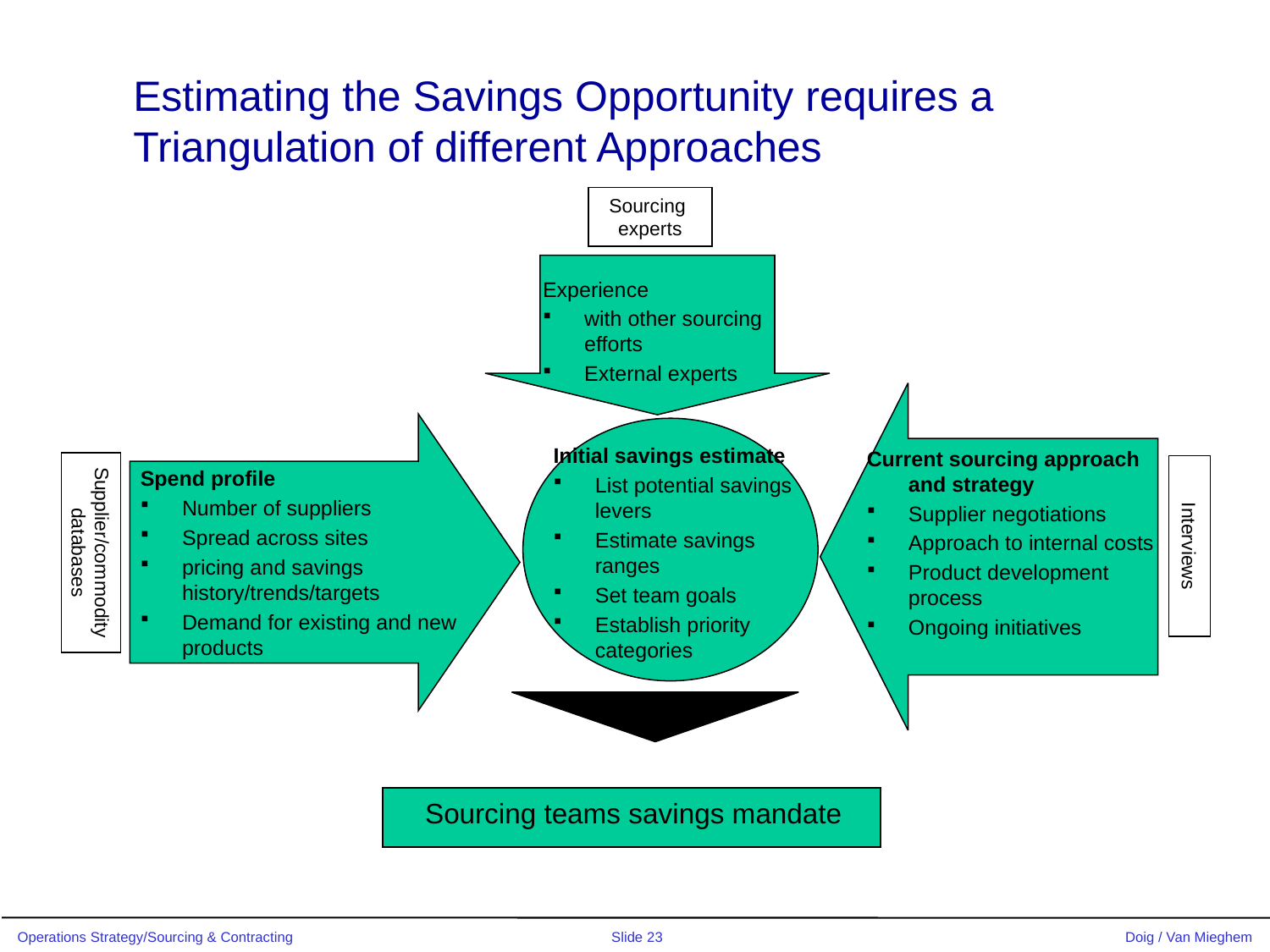

# Estimating the Savings Opportunity requires a Triangulation of different Approaches

Sourcing
experts
Experience
with other sourcing efforts
External experts

Initial savings estimate
List potential savings levers
Estimate savings ranges
Set team goals
Establish priority categories
Current sourcing approach and strategy
Supplier negotiations
Approach to internal costs
Product development process
Ongoing initiatives

Supplier/commodity databases
Interviews
Spend profile
Number of suppliers
Spread across sites
pricing and savings history/trends/targets
Demand for existing and new products

Sourcing teams savings mandate